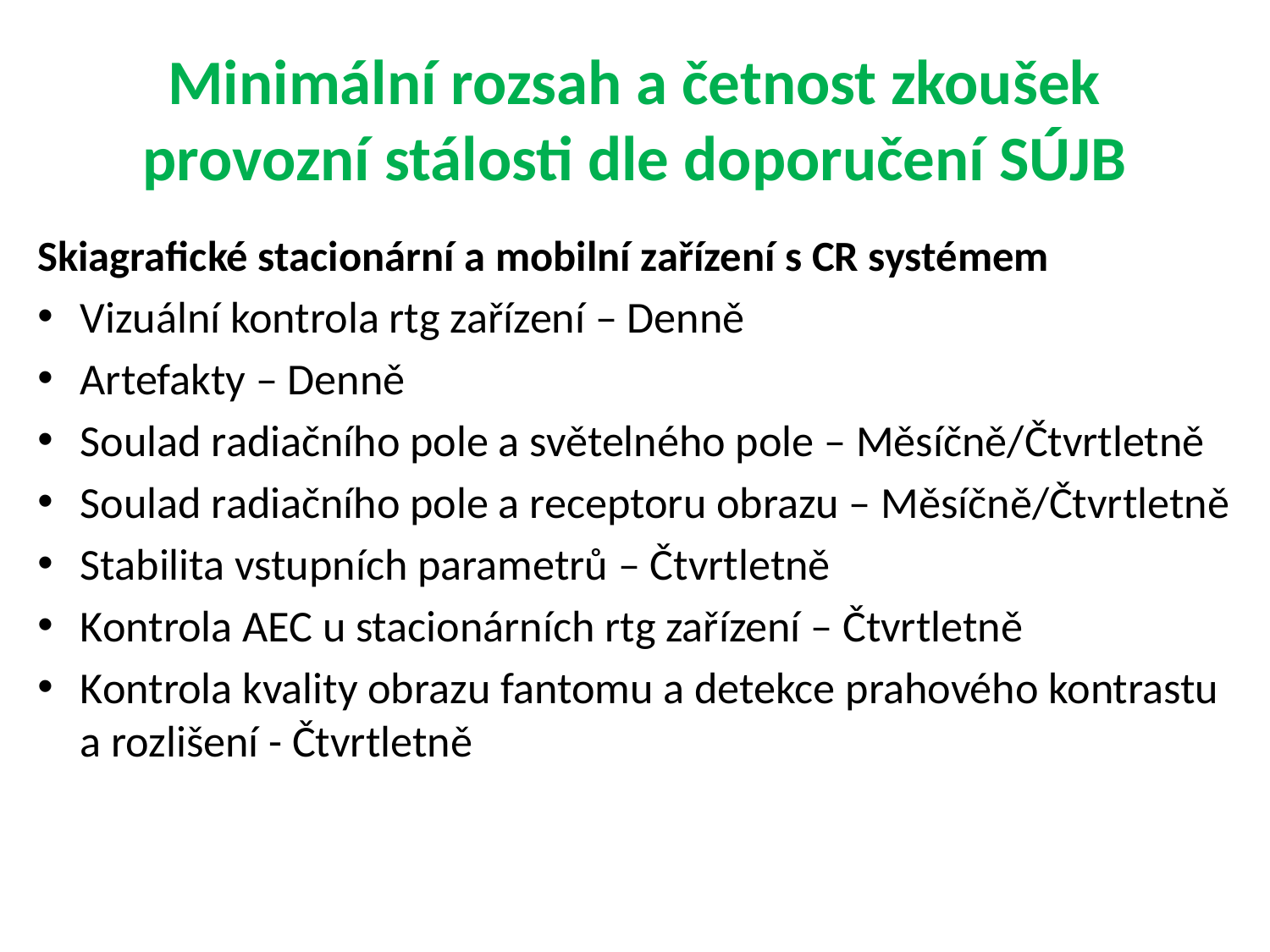

# Minimální rozsah a četnost zkoušek provozní stálosti dle doporučení SÚJB
Skiagrafické stacionární a mobilní zařízení s CR systémem
Vizuální kontrola rtg zařízení – Denně
Artefakty – Denně
Soulad radiačního pole a světelného pole – Měsíčně/Čtvrtletně
Soulad radiačního pole a receptoru obrazu – Měsíčně/Čtvrtletně
Stabilita vstupních parametrů – Čtvrtletně
Kontrola AEC u stacionárních rtg zařízení – Čtvrtletně
Kontrola kvality obrazu fantomu a detekce prahového kontrastu a rozlišení - Čtvrtletně